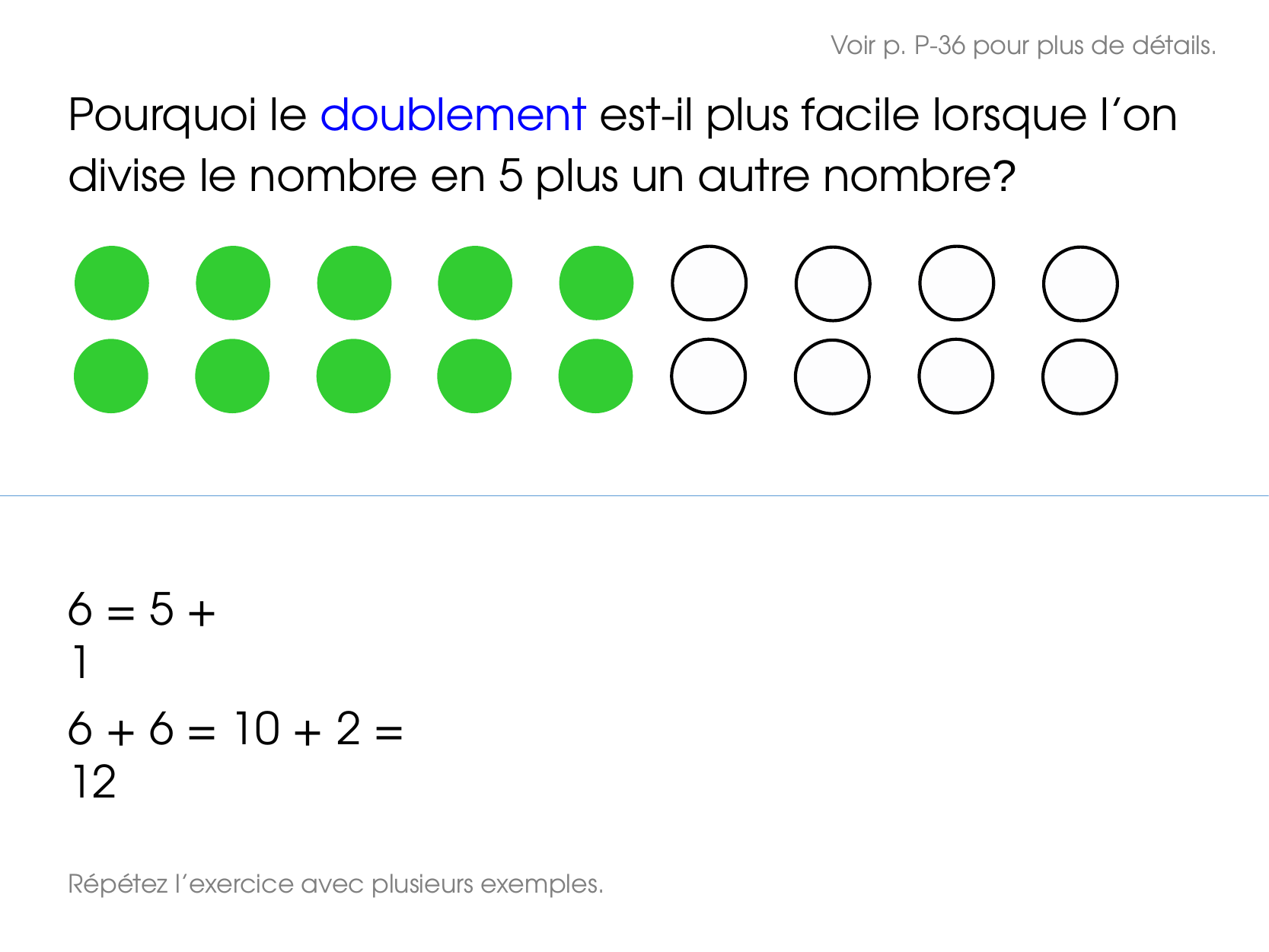

Voir p. P-36 pour plus de détails.
Pourquoi le doublement est-il plus facile lorsque l’on divise le nombre en 5 plus un autre nombre?

6 = 5 + 1
6 + 6 = 10 + 2 = 12
Répétez l’exercice avec plusieurs exemples.